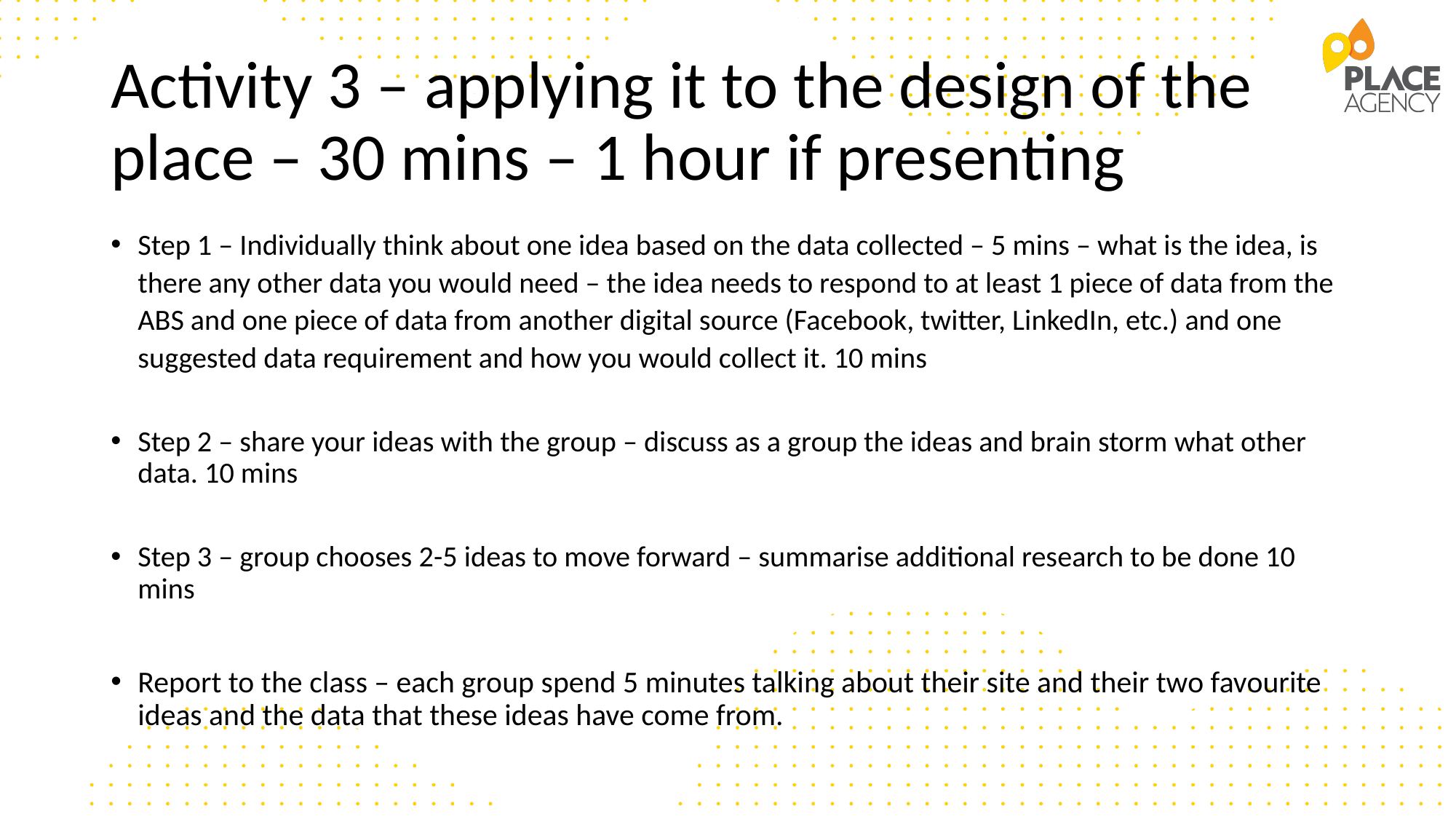

# Activity 3 – applying it to the design of the place – 30 mins – 1 hour if presenting
Step 1 – Individually think about one idea based on the data collected – 5 mins – what is the idea, is there any other data you would need – the idea needs to respond to at least 1 piece of data from the ABS and one piece of data from another digital source (Facebook, twitter, LinkedIn, etc.) and one suggested data requirement and how you would collect it. 10 mins

Step 2 – share your ideas with the group – discuss as a group the ideas and brain storm what other data. 10 mins

Step 3 – group chooses 2-5 ideas to move forward – summarise additional research to be done 10 mins

Report to the class – each group spend 5 minutes talking about their site and their two favourite ideas and the data that these ideas have come from.